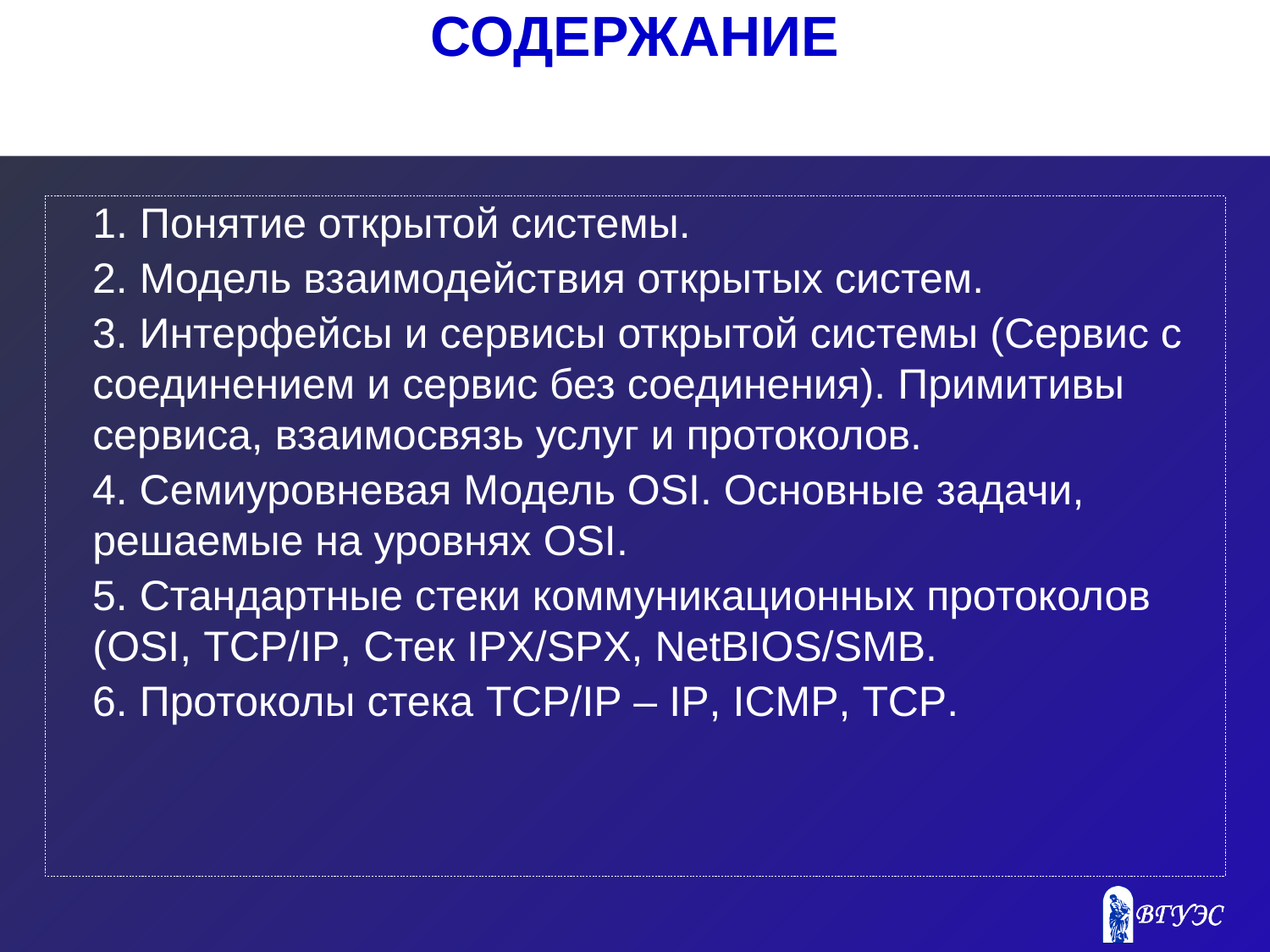

СОДЕРЖАНИЕ

	1. Понятие открытой системы.
    2. Модель взаимодействия открытых систем.
    3. Интерфейсы и сервисы открытой системы (Cервис с соединением и сервис без соединения). Примитивы сервиса, взаимосвязь услуг и протоколов.
    4. Семиуровневая Модель OSI. Основные задачи, решаемые на уровнях OSI.
    5. Стандартные стеки коммуникационных протоколов (OSI, TCP/IP, Стек IPX/SPX, NetBIOS/SMB.
    6. Протоколы стека TCP/IP – IP, ICMP, TCP.

2